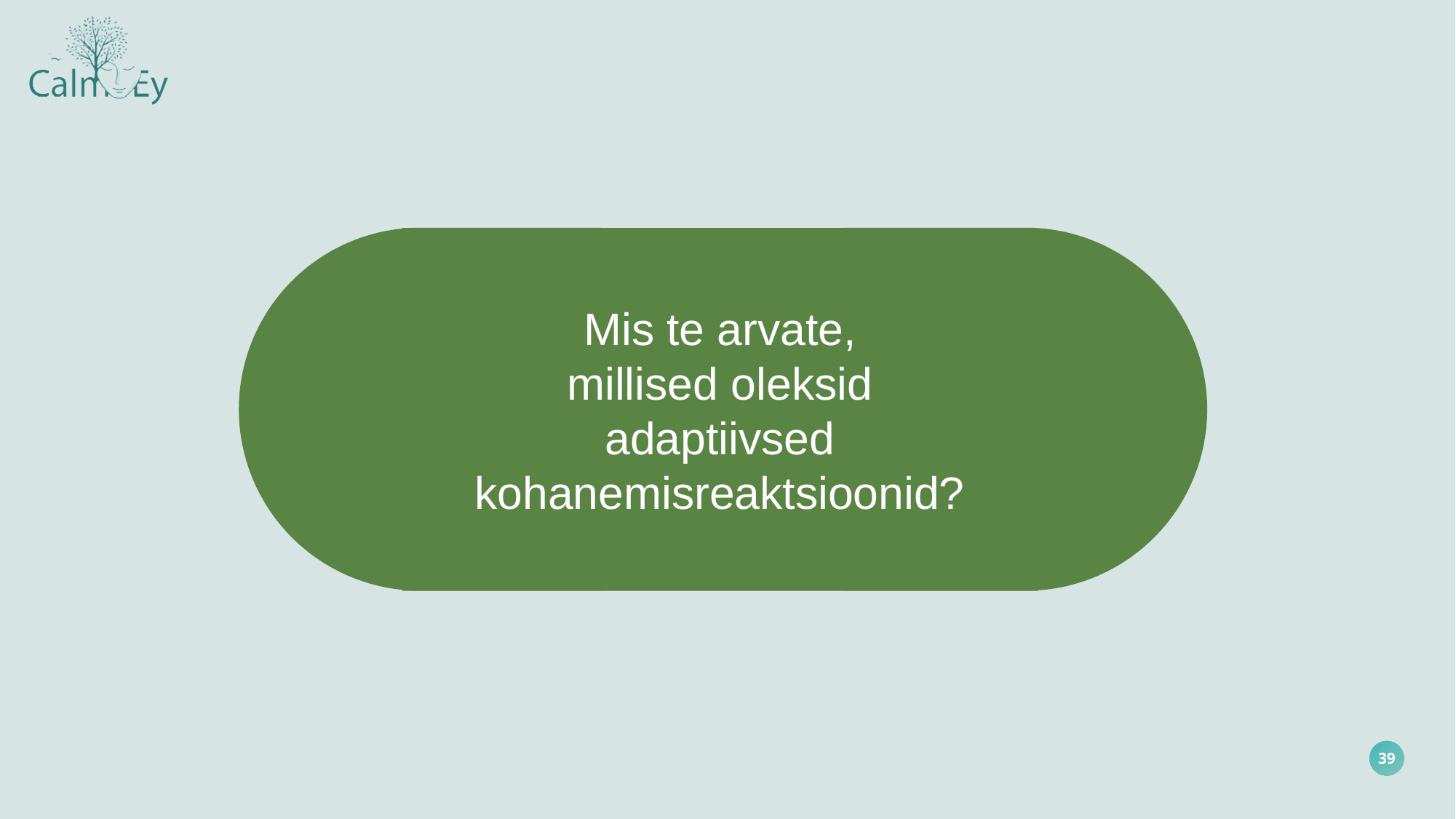

Mis te arvate,
millised oleksid
adaptiivsed kohanemisreaktsioonid?